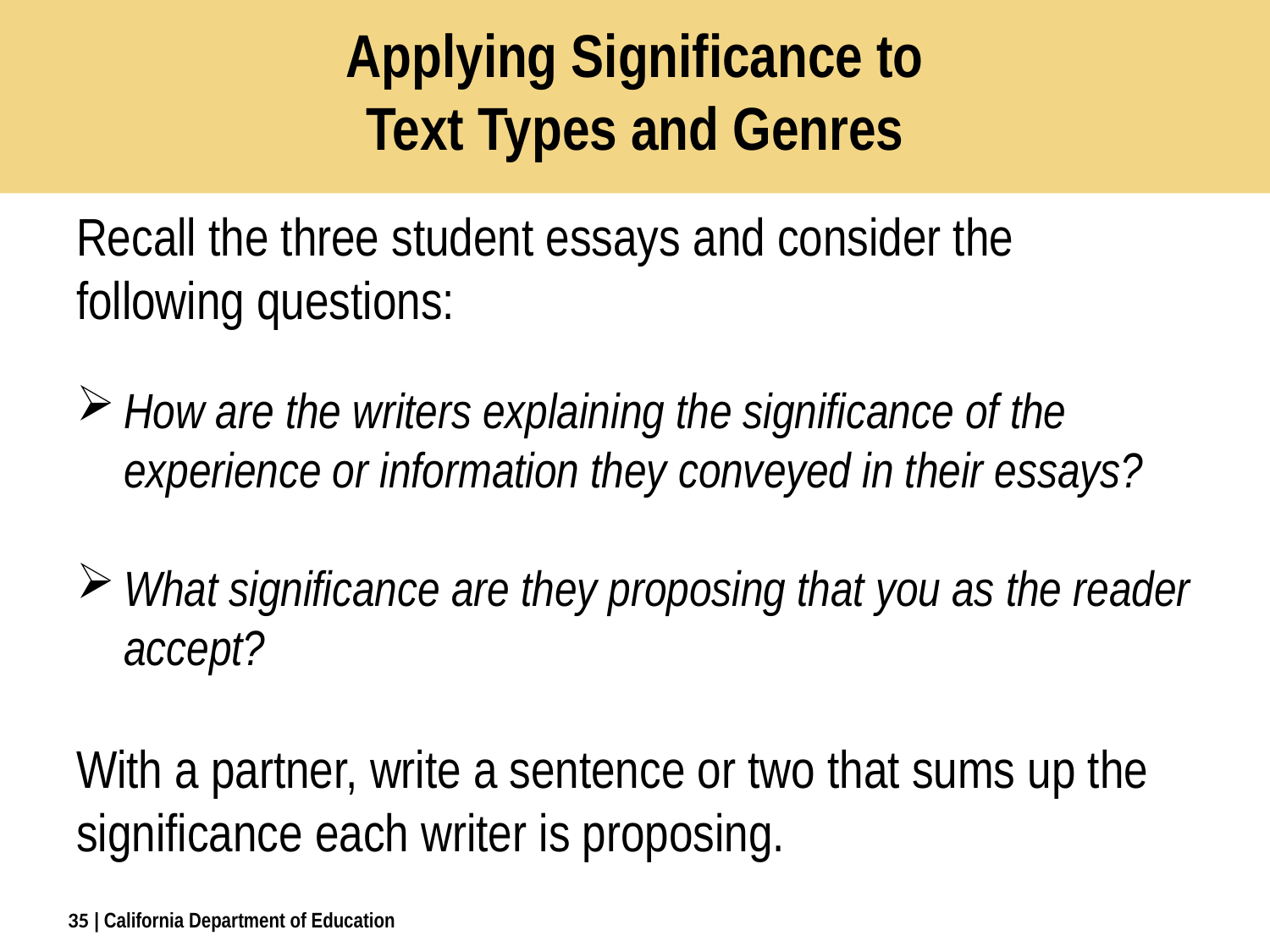

# Applying Significance to Text Types and Genres
Recall the three student essays and consider the following questions:

How are the writers explaining the significance of the experience or information they conveyed in their essays?

What significance are they proposing that you as the reader accept?

With a partner, write a sentence or two that sums up the significance each writer is proposing.
35
| California Department of Education